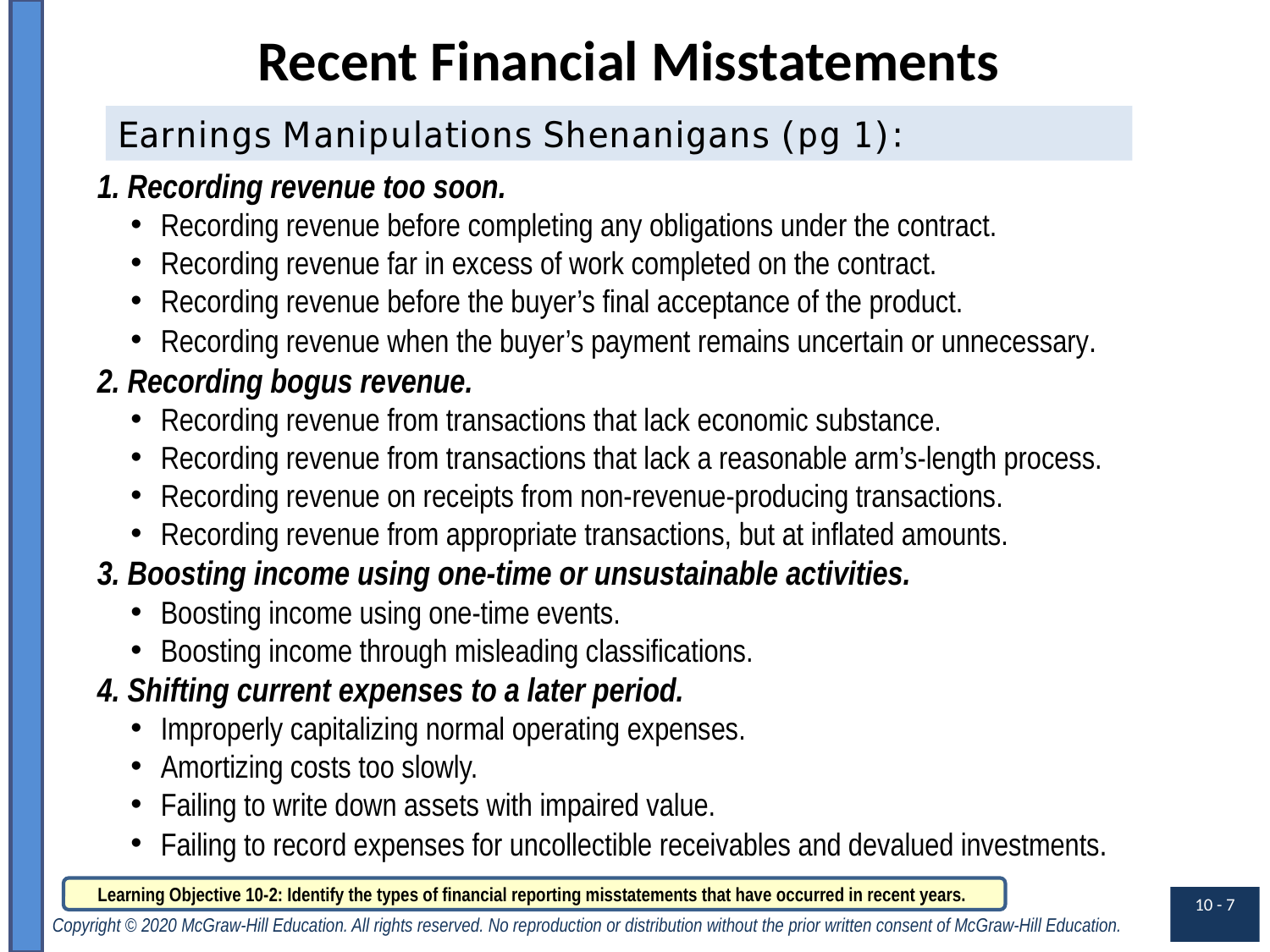

# Recent Financial Misstatements
Earnings Manipulations Shenanigans (pg 1):
1. Recording revenue too soon.
Recording revenue before completing any obligations under the contract.
Recording revenue far in excess of work completed on the contract.
Recording revenue before the buyer’s final acceptance of the product.
Recording revenue when the buyer’s payment remains uncertain or unnecessary.
2. Recording bogus revenue.
Recording revenue from transactions that lack economic substance.
Recording revenue from transactions that lack a reasonable arm’s-length process.
Recording revenue on receipts from non-revenue-producing transactions.
Recording revenue from appropriate transactions, but at inflated amounts.
3. Boosting income using one-time or unsustainable activities.
Boosting income using one-time events.
Boosting income through misleading classifications.
4. Shifting current expenses to a later period.
Improperly capitalizing normal operating expenses.
Amortizing costs too slowly.
Failing to write down assets with impaired value.
Failing to record expenses for uncollectible receivables and devalued investments.
Learning Objective 10-2: Identify the types of financial reporting misstatements that have occurred in recent years.